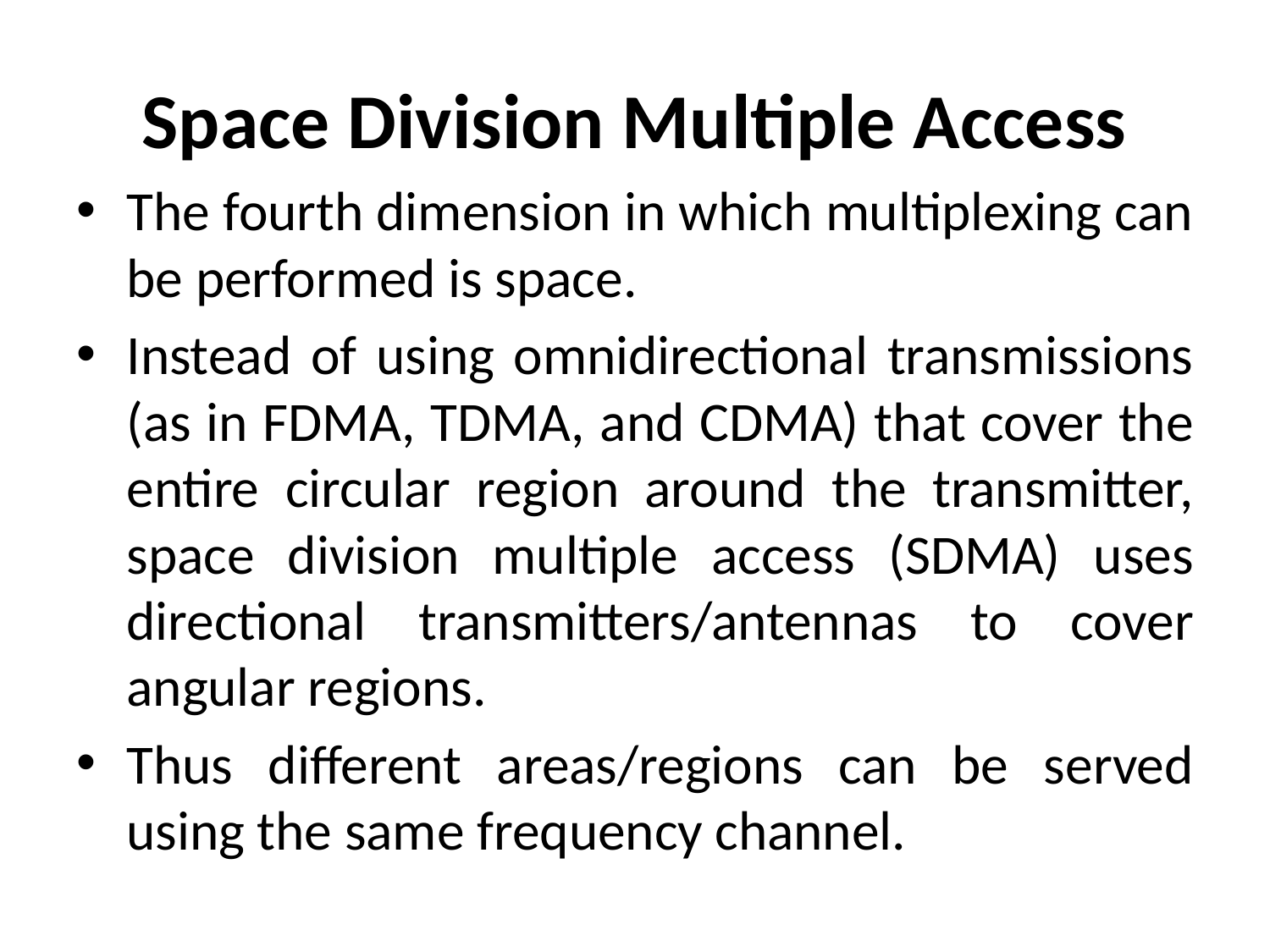

# Space Division Multiple Access
The fourth dimension in which multiplexing can be performed is space.
Instead of using omnidirectional transmissions (as in FDMA, TDMA, and CDMA) that cover the entire circular region around the transmitter, space division multiple access (SDMA) uses directional transmitters/antennas to cover angular regions.
Thus different areas/regions can be served using the same frequency channel.